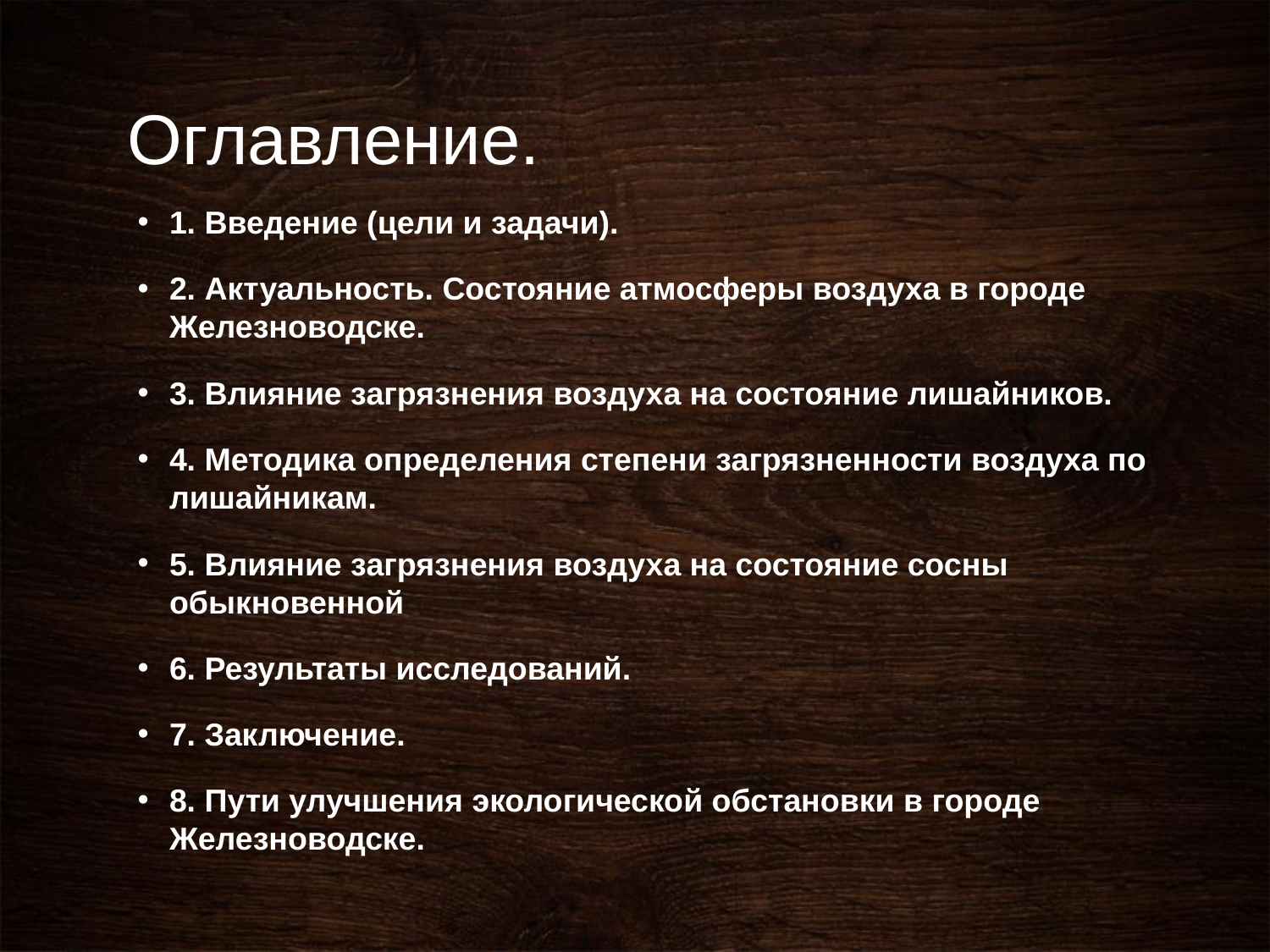

# Оглавление.
1. Введение (цели и задачи).
2. Актуальность. Состояние атмосферы воздуха в городе Железноводске.
3. Влияние загрязнения воздуха на состояние лишайников.
4. Методика определения степени загрязненности воздуха по лишайникам.
5. Влияние загрязнения воздуха на состояние сосны обыкновенной
6. Результаты исследований.
7. Заключение.
8. Пути улучшения экологической обстановки в городе Железноводске.